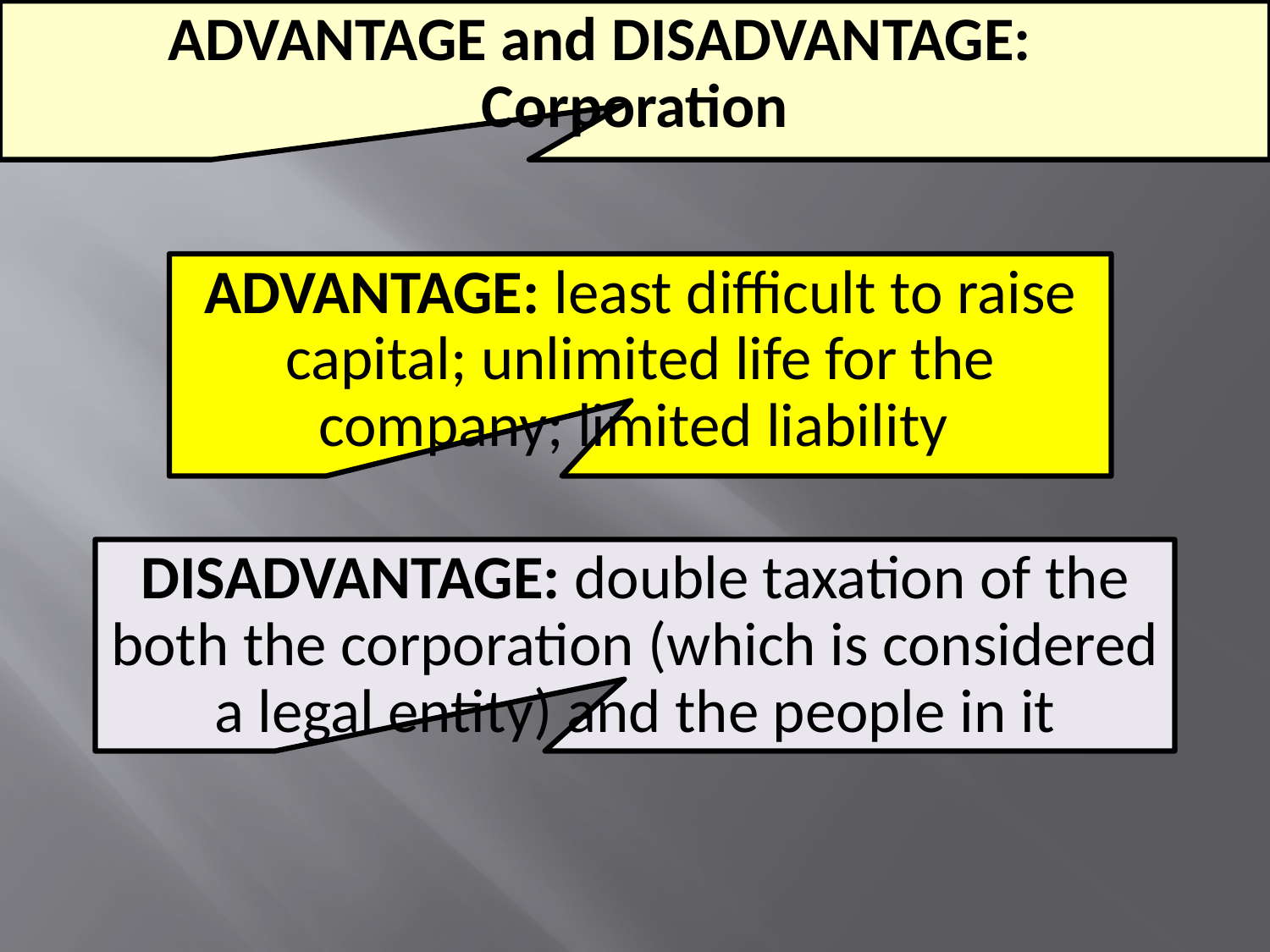

ADVANTAGE and DISADVANTAGE:      Corporation
ADVANTAGE: least difficult to raise capital; unlimited life for the company; limited liability
DISADVANTAGE: double taxation of the both the corporation (which is considered a legal entity) and the people in it